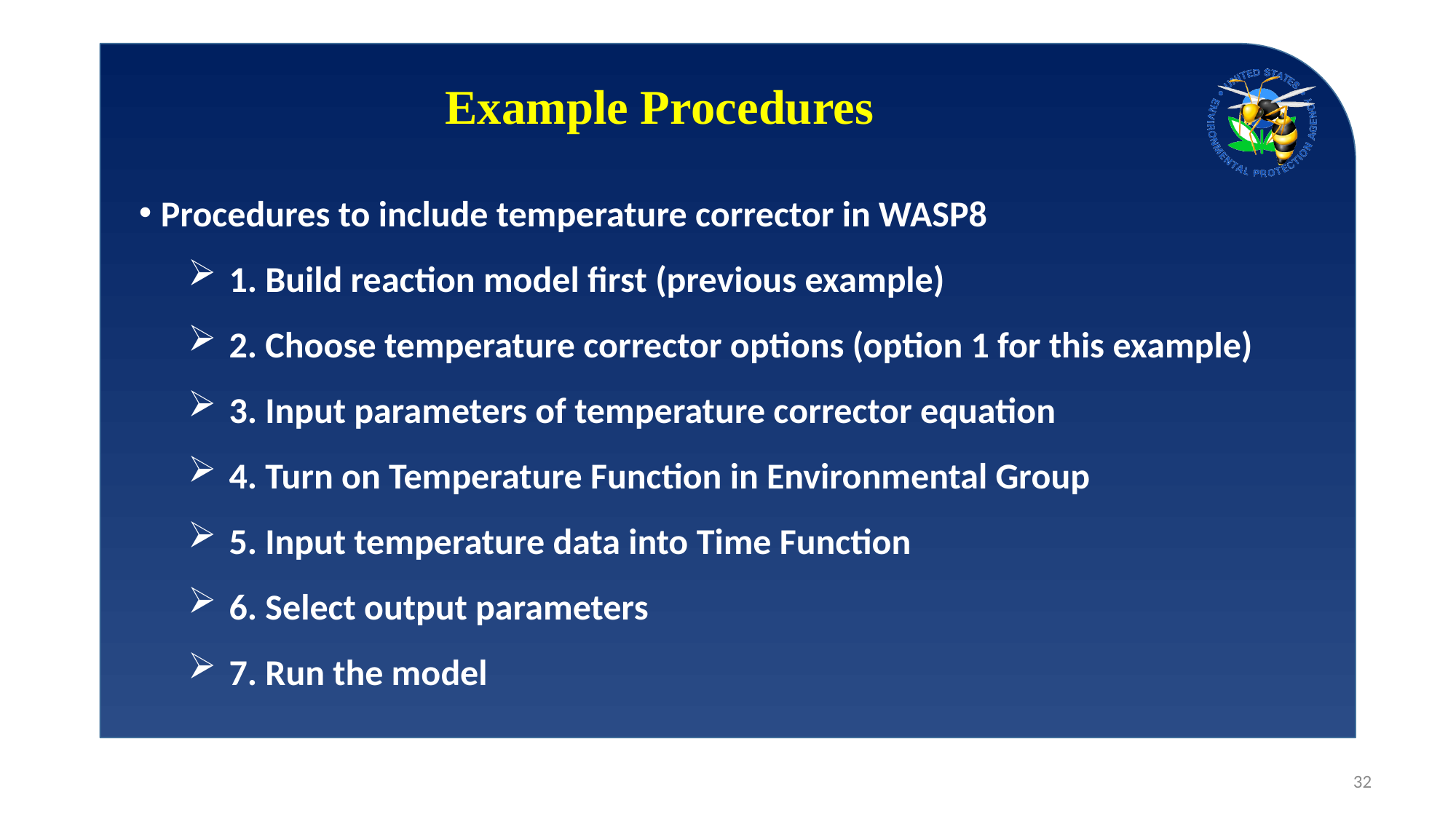

Example Procedures
Procedures to include temperature corrector in WASP8
1. Build reaction model first (previous example)
2. Choose temperature corrector options (option 1 for this example)
3. Input parameters of temperature corrector equation
4. Turn on Temperature Function in Environmental Group
5. Input temperature data into Time Function
6. Select output parameters
7. Run the model

32